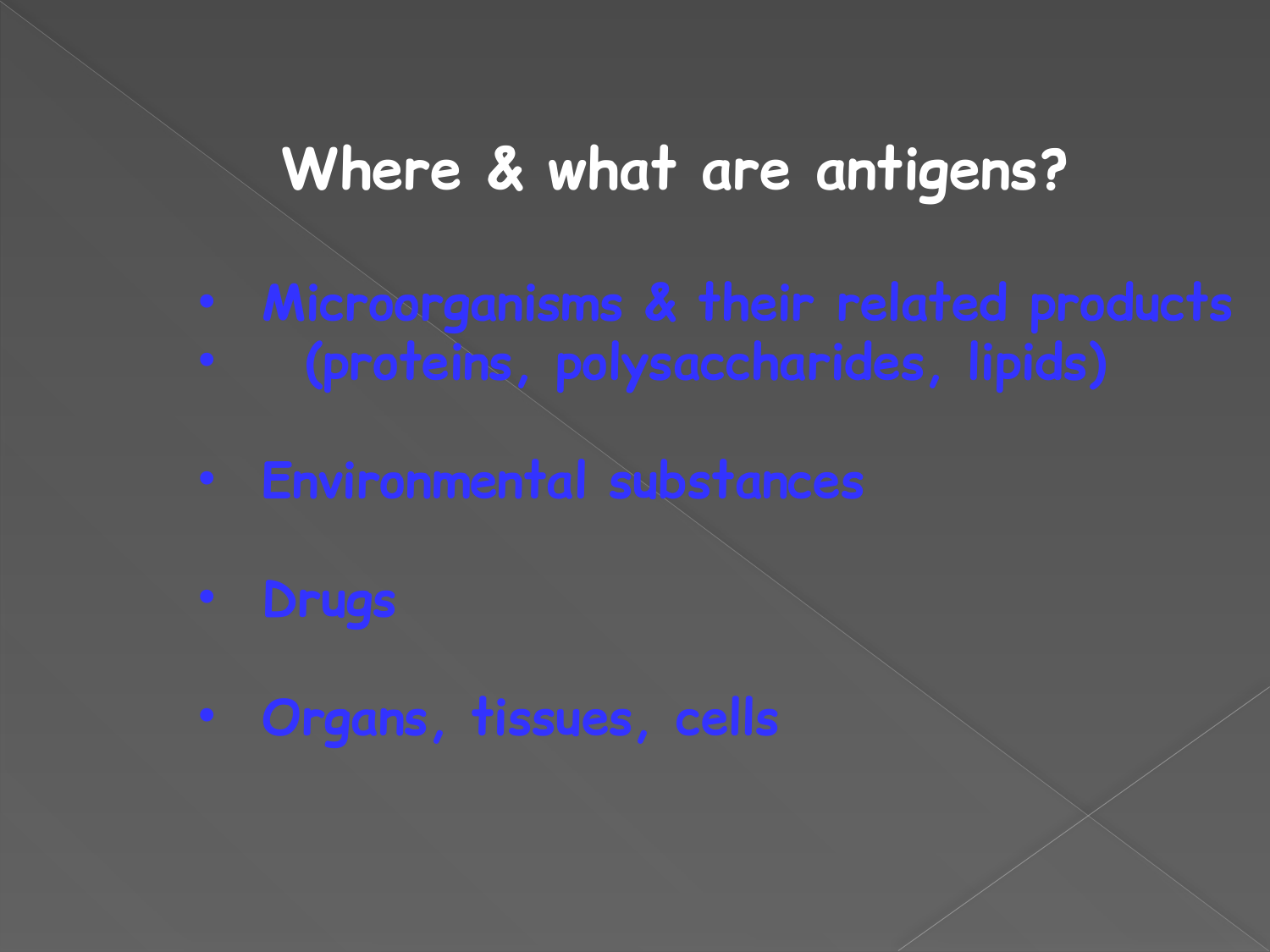

Where & what are antigens?
Microorganisms & their related products
  (proteins, polysaccharides, lipids)

Environmental substances

Drugs

Organs, tissues, cells